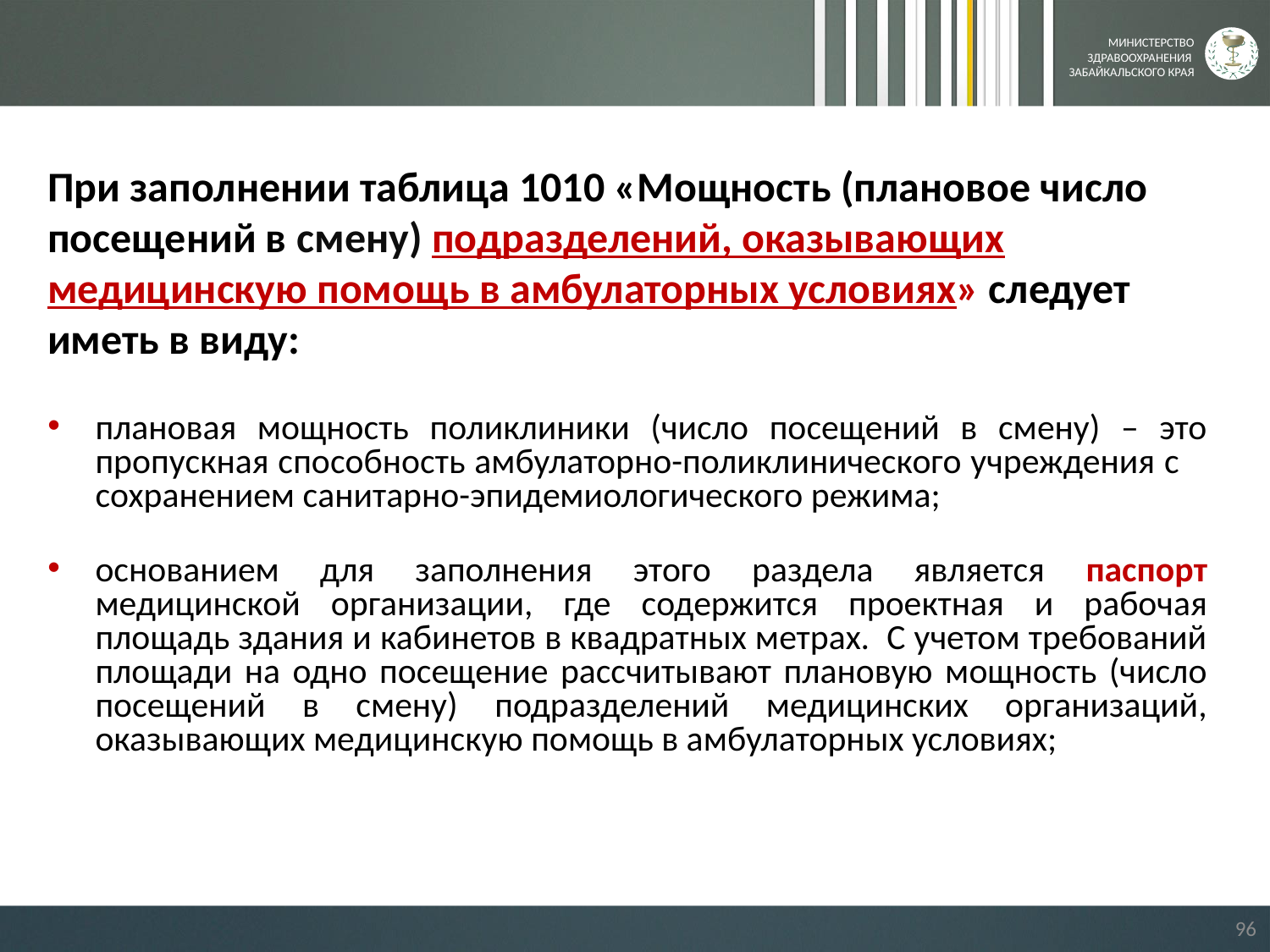

При заполнении таблица 1010 «Мощность (плановое число посещений в смену) подразделений, оказывающих медицинскую помощь в амбулаторных условиях» следует иметь в виду:
плановая мощность поликлиники (число посещений в смену) – это пропускная способность амбулаторно-поликлинического учреждения с    сохранением санитарно-эпидемиологического режима;

основанием для заполнения этого раздела является паспорт медицинской организации, где содержится проектная и рабочая площадь здания и кабинетов в квадратных метрах.  С учетом требований площади на одно посещение рассчитывают плановую мощность (число посещений в смену) подразделений медицинских организаций, оказывающих медицинскую помощь в амбулаторных условиях;
96